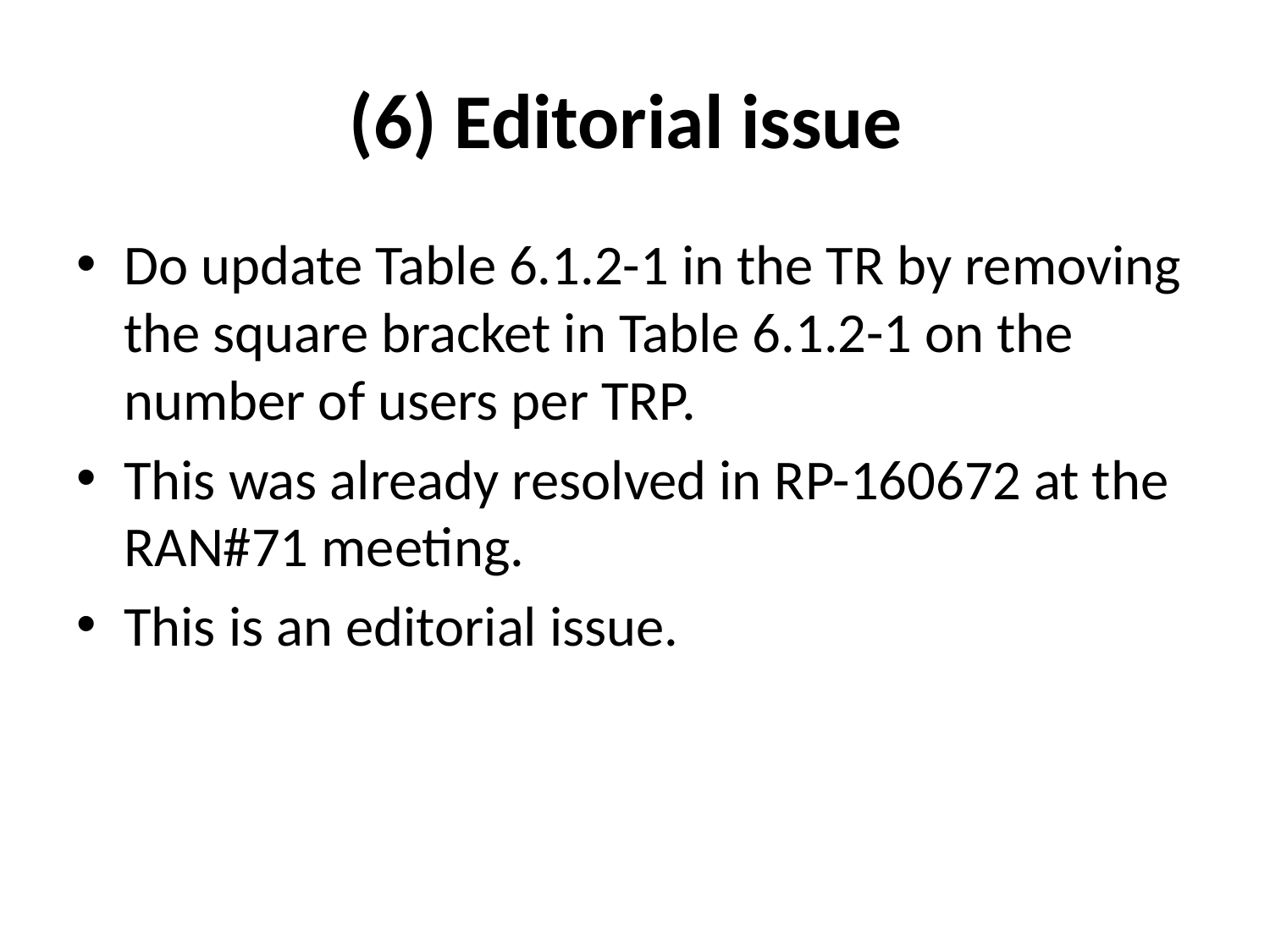

# (6) Editorial issue
Do update Table 6.1.2-1 in the TR by removing the square bracket in Table 6.1.2-1 on the number of users per TRP.
This was already resolved in RP-160672 at the RAN#71 meeting.
This is an editorial issue.